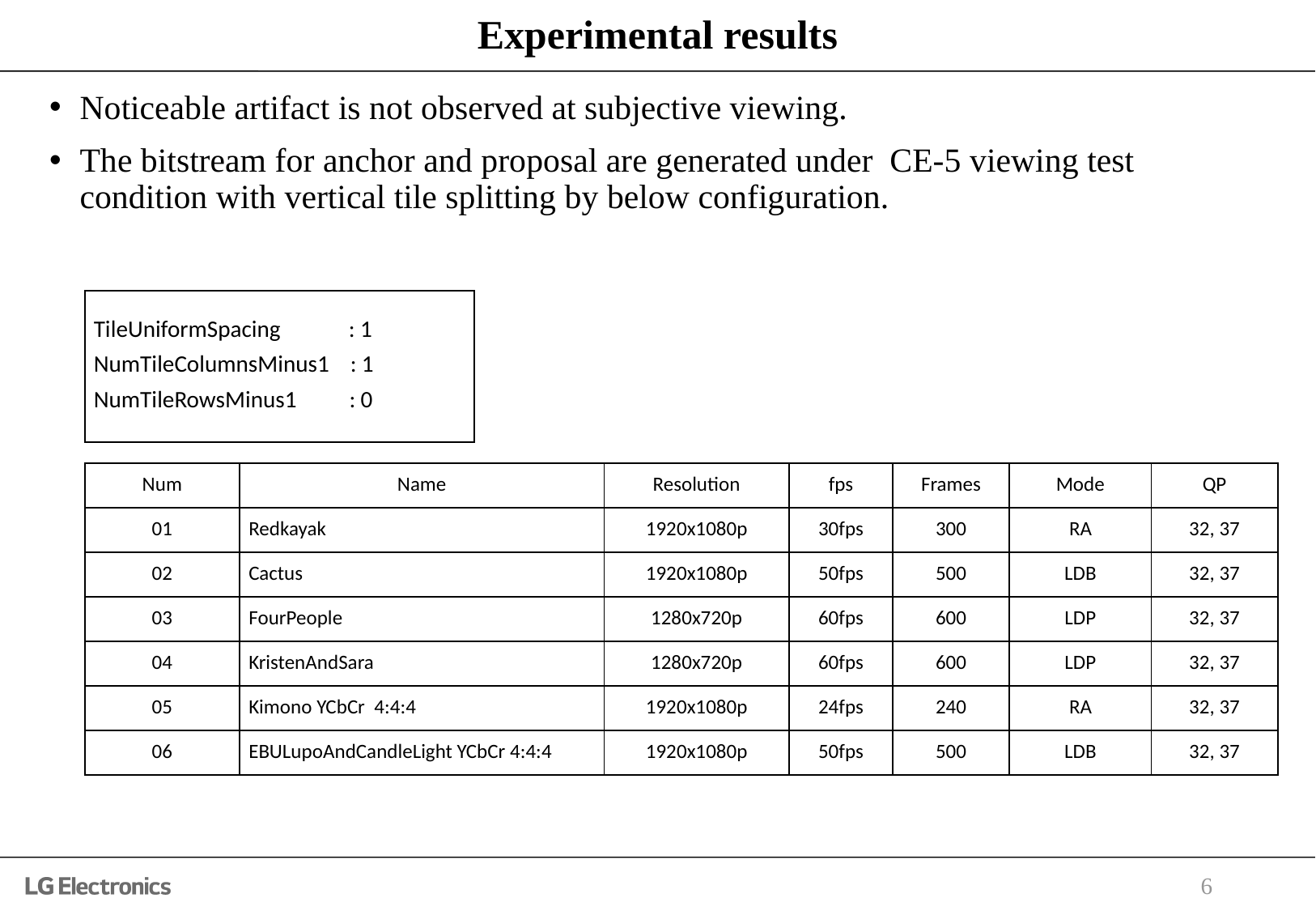

# Experimental results
Noticeable artifact is not observed at subjective viewing.
The bitstream for anchor and proposal are generated under  CE-5 viewing test condition with vertical tile splitting by below configuration.

| TileUniformSpacing : 1 NumTileColumnsMinus1 : 1 NumTileRowsMinus1 : 0 |
| --- |
| Num | Name | Resolution | fps | Frames | Mode | QP |
| --- | --- | --- | --- | --- | --- | --- |
| 01 | Redkayak | 1920x1080p | 30fps | 300 | RA | 32, 37 |
| 02 | Cactus | 1920x1080p | 50fps | 500 | LDB | 32, 37 |
| 03 | FourPeople | 1280x720p | 60fps | 600 | LDP | 32, 37 |
| 04 | KristenAndSara | 1280x720p | 60fps | 600 | LDP | 32, 37 |
| 05 | Kimono YCbCr 4:4:4 | 1920x1080p | 24fps | 240 | RA | 32, 37 |
| 06 | EBULupoAndCandleLight YCbCr 4:4:4 | 1920x1080p | 50fps | 500 | LDB | 32, 37 |
6